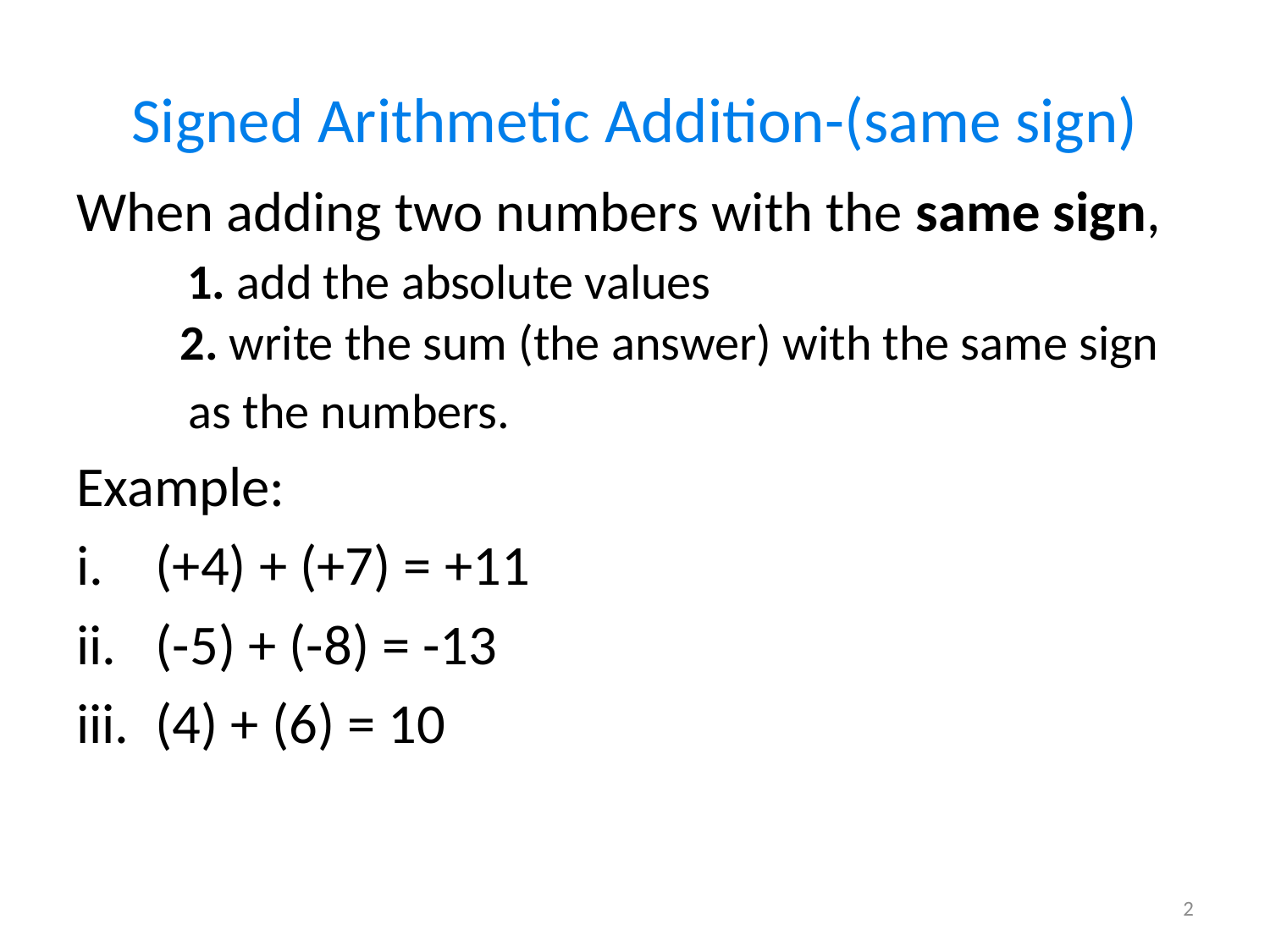

# Signed Arithmetic Addition-(same sign)
When adding two numbers with the same sign,
     1. add the absolute values
     2. write the sum (the answer) with the same sign
          as the numbers.
Example:
(+4) + (+7) = +11
(-5) + (-8) = -13
(4) + (6) = 10

2